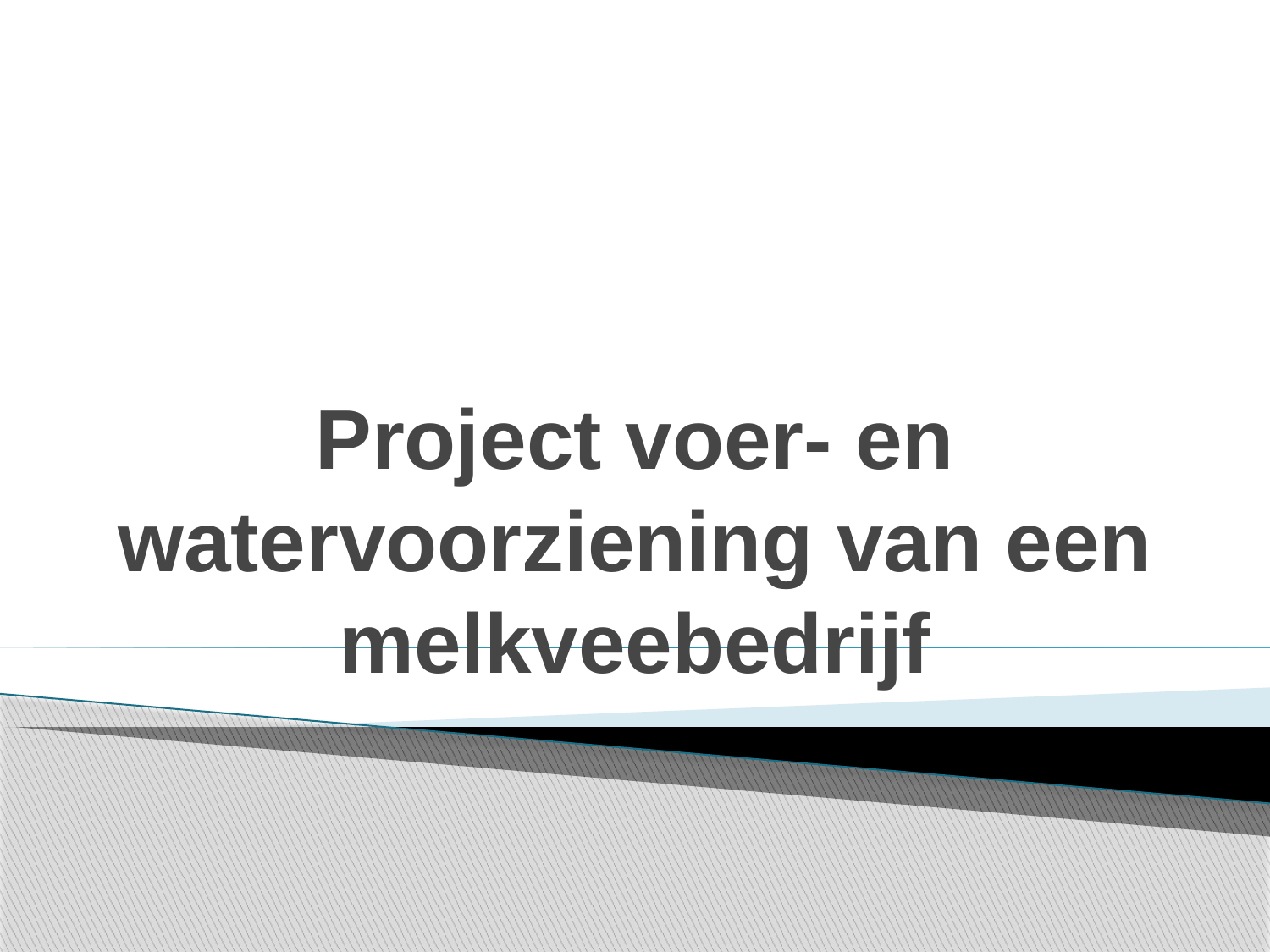

# Project voer- en watervoorziening van een melkveebedrijf